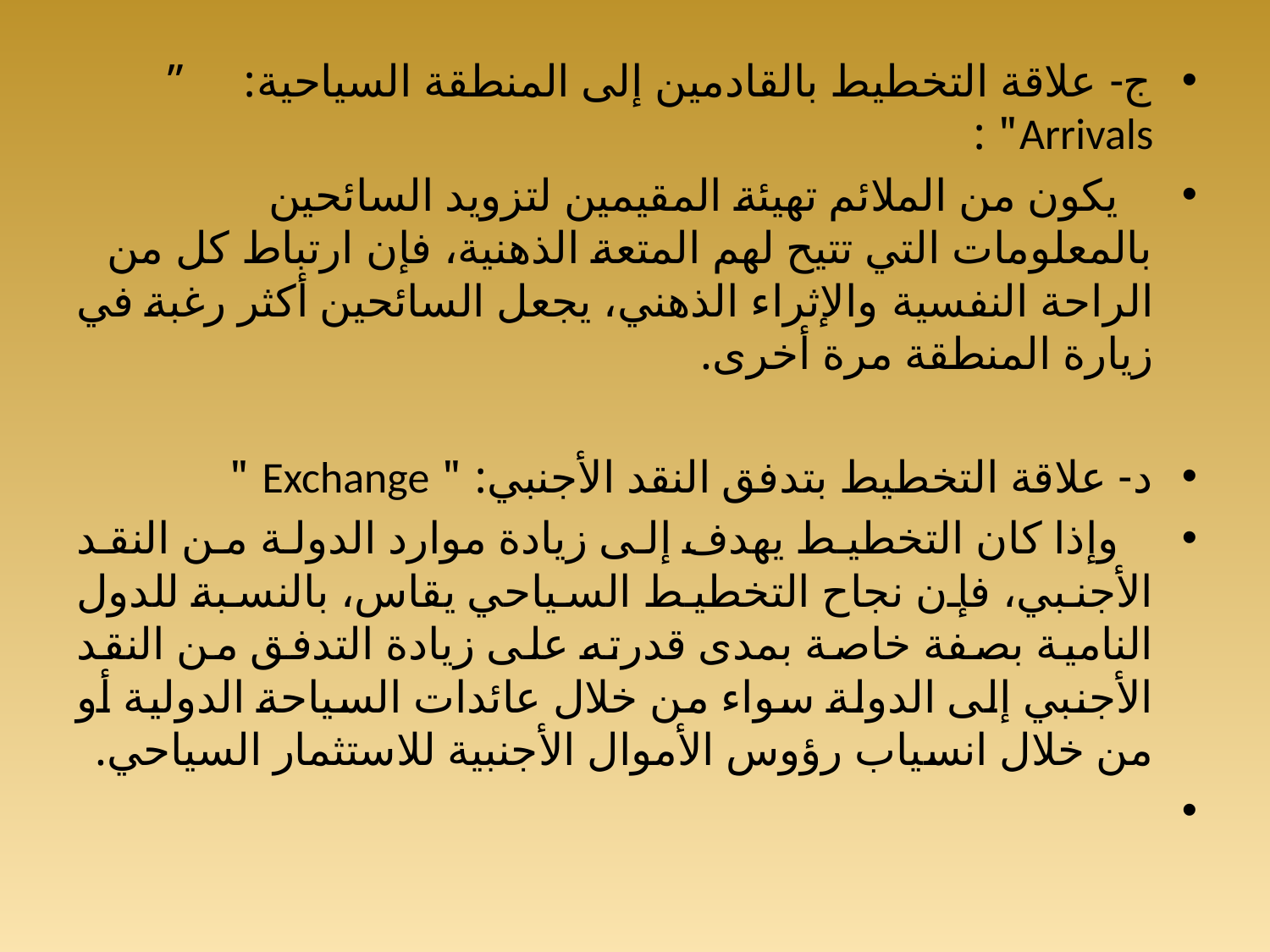

ج- علاقة التخطيط بالقادمين إلى المنطقة السياحية:     ” Arrivals" :
   يكون من الملائم تهيئة المقيمين لتزويد السائحين بالمعلومات التي تتيح لهم المتعة الذهنية، فإن ارتباط كل من الراحة النفسية والإثراء الذهني، يجعل السائحين أكثر رغبة في زيارة المنطقة مرة أخرى.

د- علاقة التخطيط بتدفق النقد الأجنبي: " Exchange "
   وإذا كان التخطيط يهدف إلى زيادة موارد الدولة من النقد الأجنبي، فإن نجاح التخطيط السياحي يقاس، بالنسبة للدول النامية بصفة خاصة بمدى قدرته على زيادة التدفق من النقد الأجنبي إلى الدولة سواء من خلال عائدات السياحة الدولية أو من خلال انسياب رؤوس الأموال الأجنبية للاستثمار السياحي.